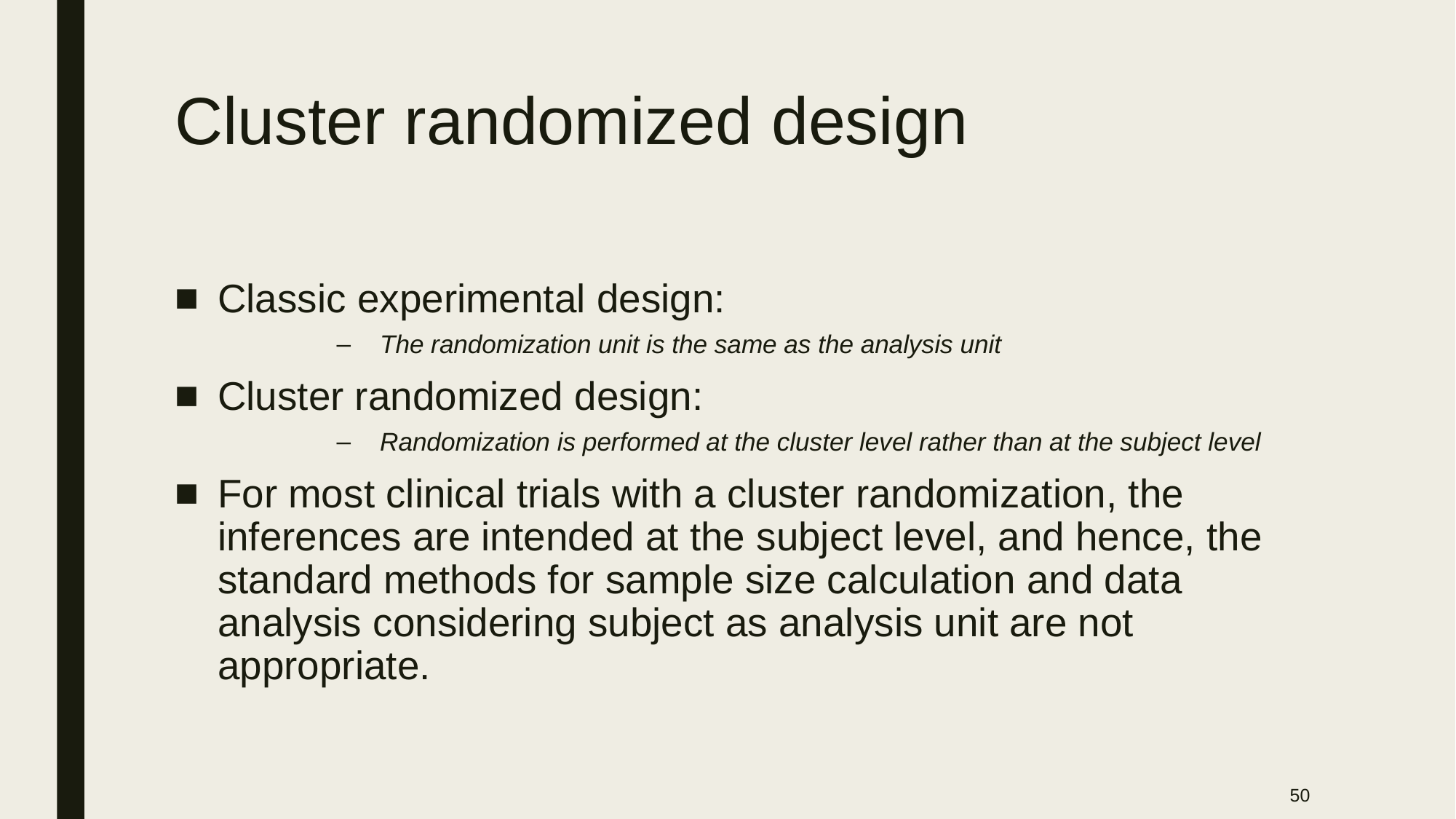

# Cluster randomized design
Classic experimental design:
The randomization unit is the same as the analysis unit
Cluster randomized design:
Randomization is performed at the cluster level rather than at the subject level
For most clinical trials with a cluster randomization, the inferences are intended at the subject level, and hence, the standard methods for sample size calculation and data analysis considering subject as analysis unit are not appropriate.
50